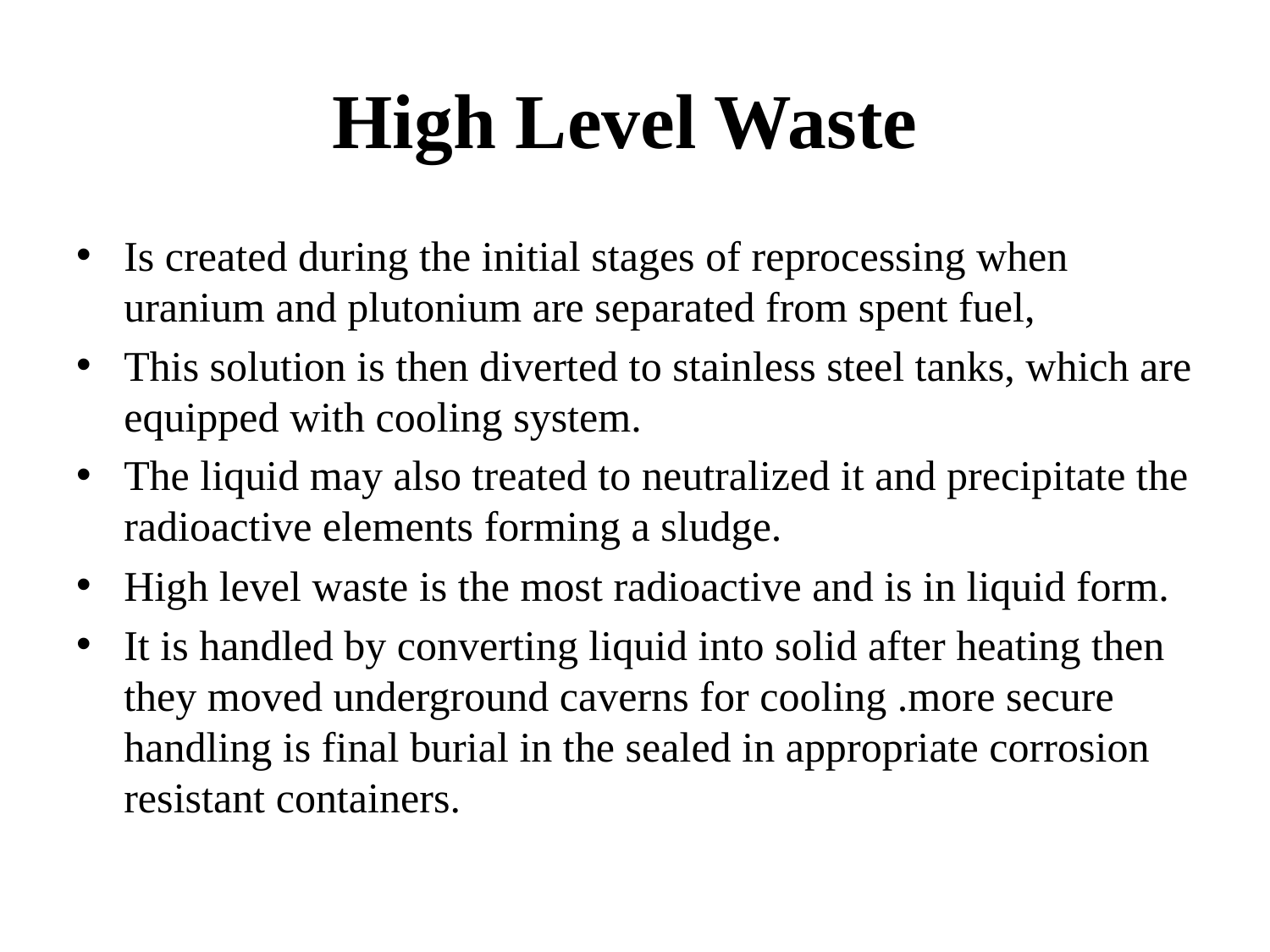

# High Level Waste
Is created during the initial stages of reprocessing when uranium and plutonium are separated from spent fuel,
This solution is then diverted to stainless steel tanks, which are equipped with cooling system.
The liquid may also treated to neutralized it and precipitate the radioactive elements forming a sludge.
High level waste is the most radioactive and is in liquid form.
It is handled by converting liquid into solid after heating then they moved underground caverns for cooling .more secure handling is final burial in the sealed in appropriate corrosion resistant containers.